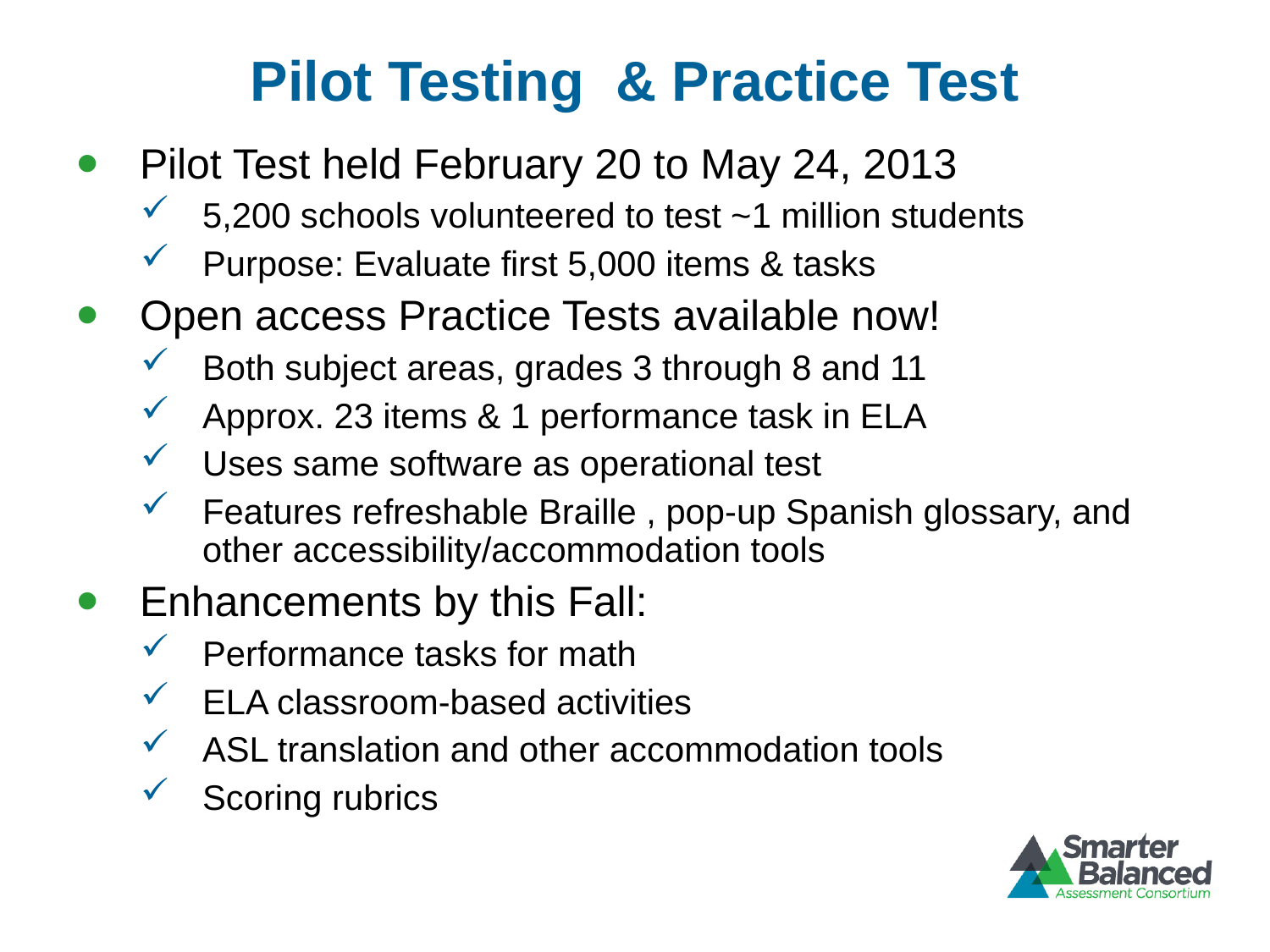

# Pilot Testing  & Practice Test
Pilot Test held February 20 to May 24, 2013
5,200 schools volunteered to test ~1 million students
Purpose: Evaluate first 5,000 items & tasks
Open access Practice Tests available now!
Both subject areas, grades 3 through 8 and 11
Approx. 23 items & 1 performance task in ELA
Uses same software as operational test
Features refreshable Braille , pop-up Spanish glossary, and other accessibility/accommodation tools
Enhancements by this Fall:
Performance tasks for math
ELA classroom-based activities
ASL translation and other accommodation tools
Scoring rubrics